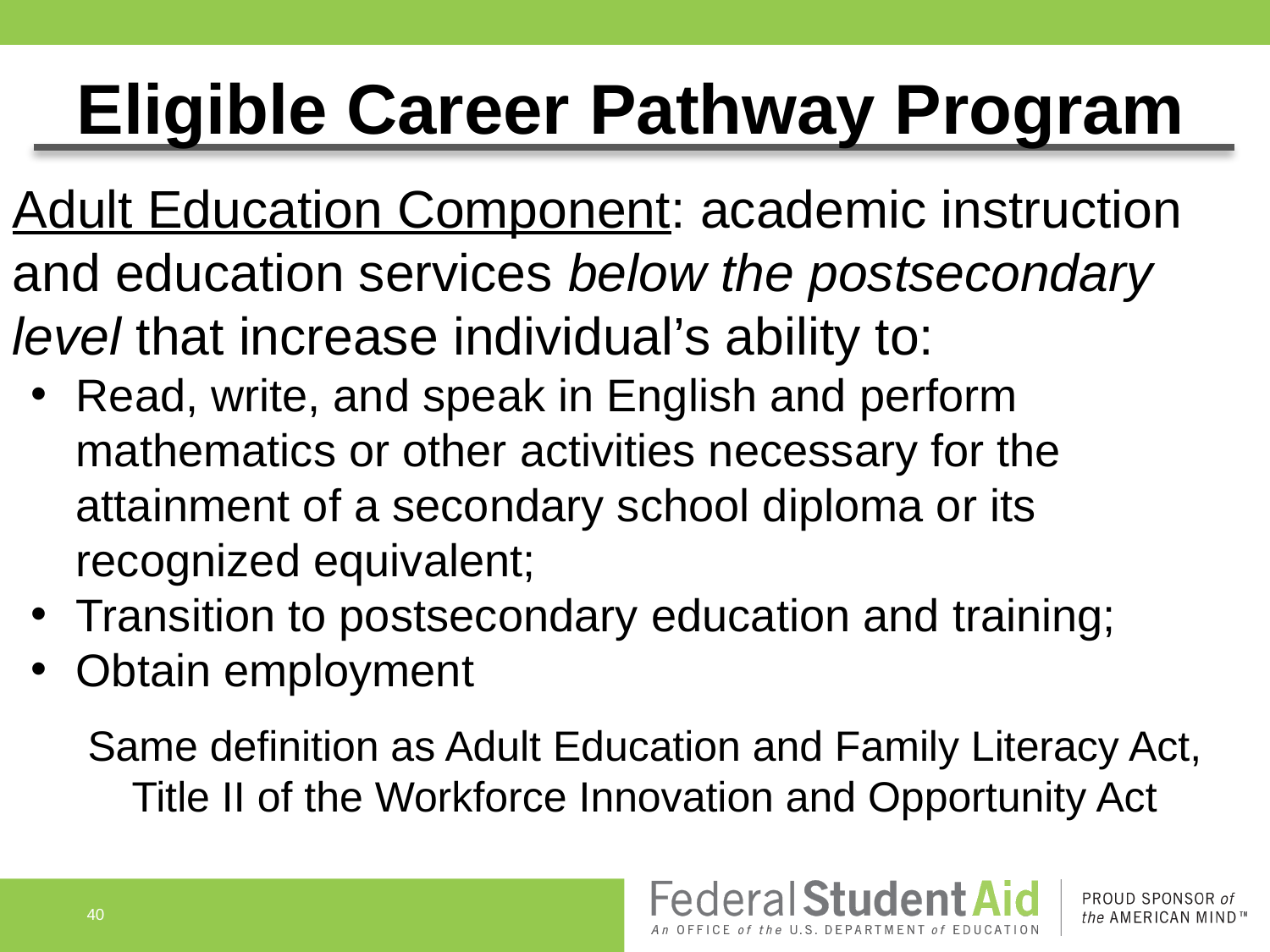

# Eligible Career Pathway Program
Adult Education Component: academic instruction and education services below the postsecondary level that increase individual’s ability to:
Read, write, and speak in English and perform mathematics or other activities necessary for the attainment of a secondary school diploma or its recognized equivalent;
Transition to postsecondary education and training;
Obtain employment

Same definition as Adult Education and Family Literacy Act,  Title II of the Workforce Innovation and Opportunity Act

40